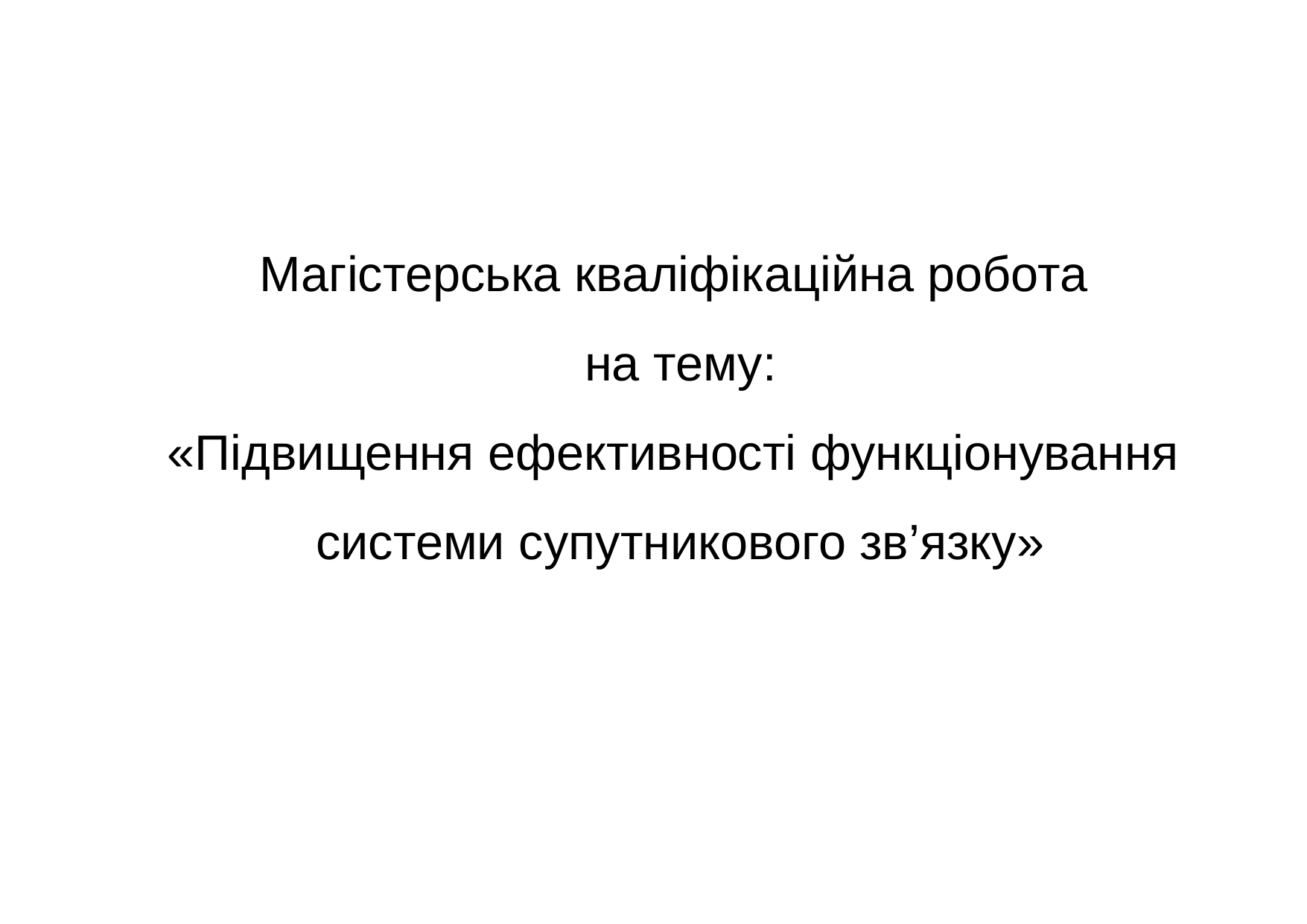

Магістерська кваліфікаційна робота
на тему:
«Підвищення ефективності функціонування
системи супутникового зв’язку»